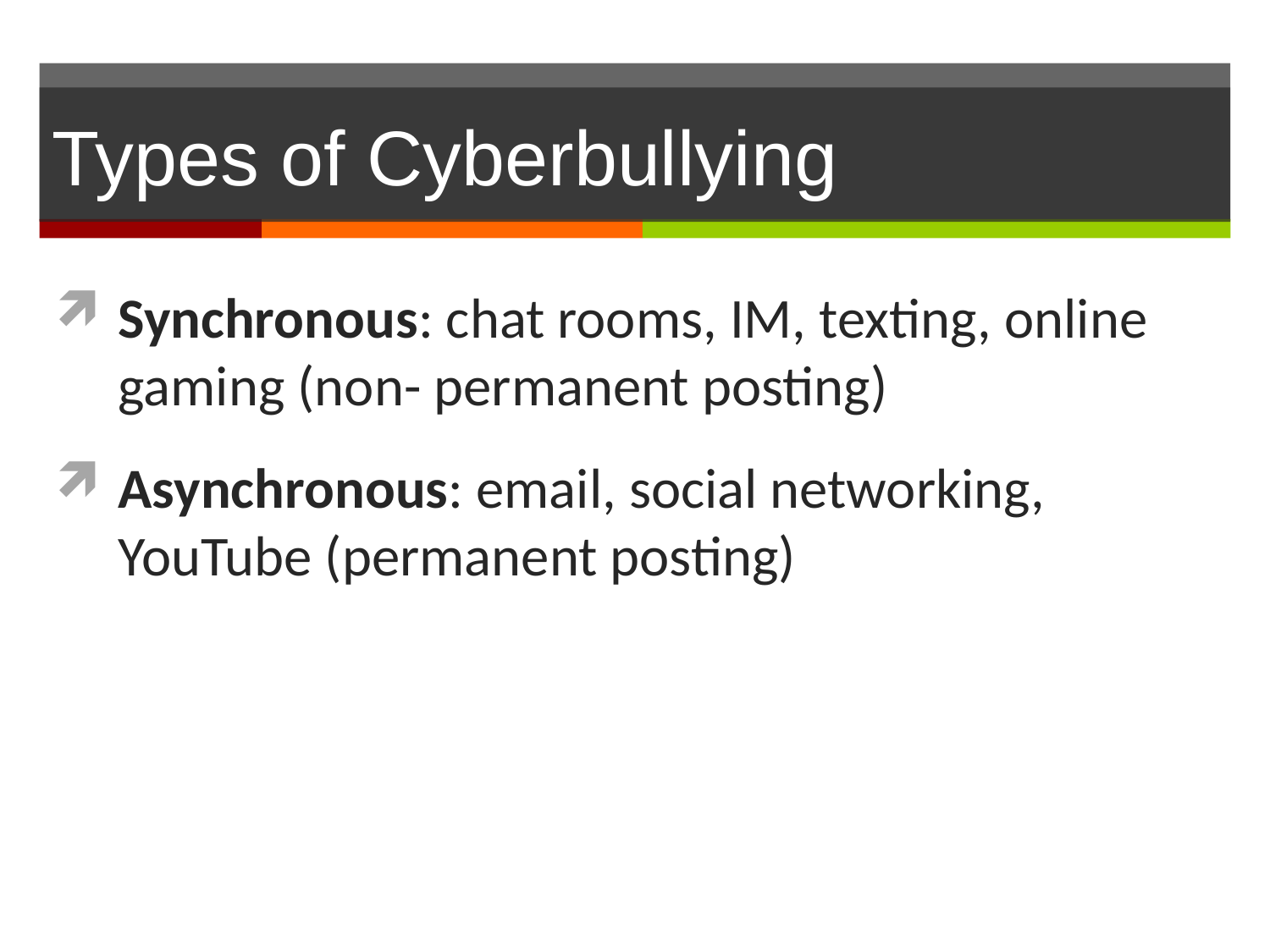

# Types of Cyberbullying
Synchronous: chat rooms, IM, texting, online gaming (non- permanent posting)
Asynchronous: email, social networking, YouTube (permanent posting)